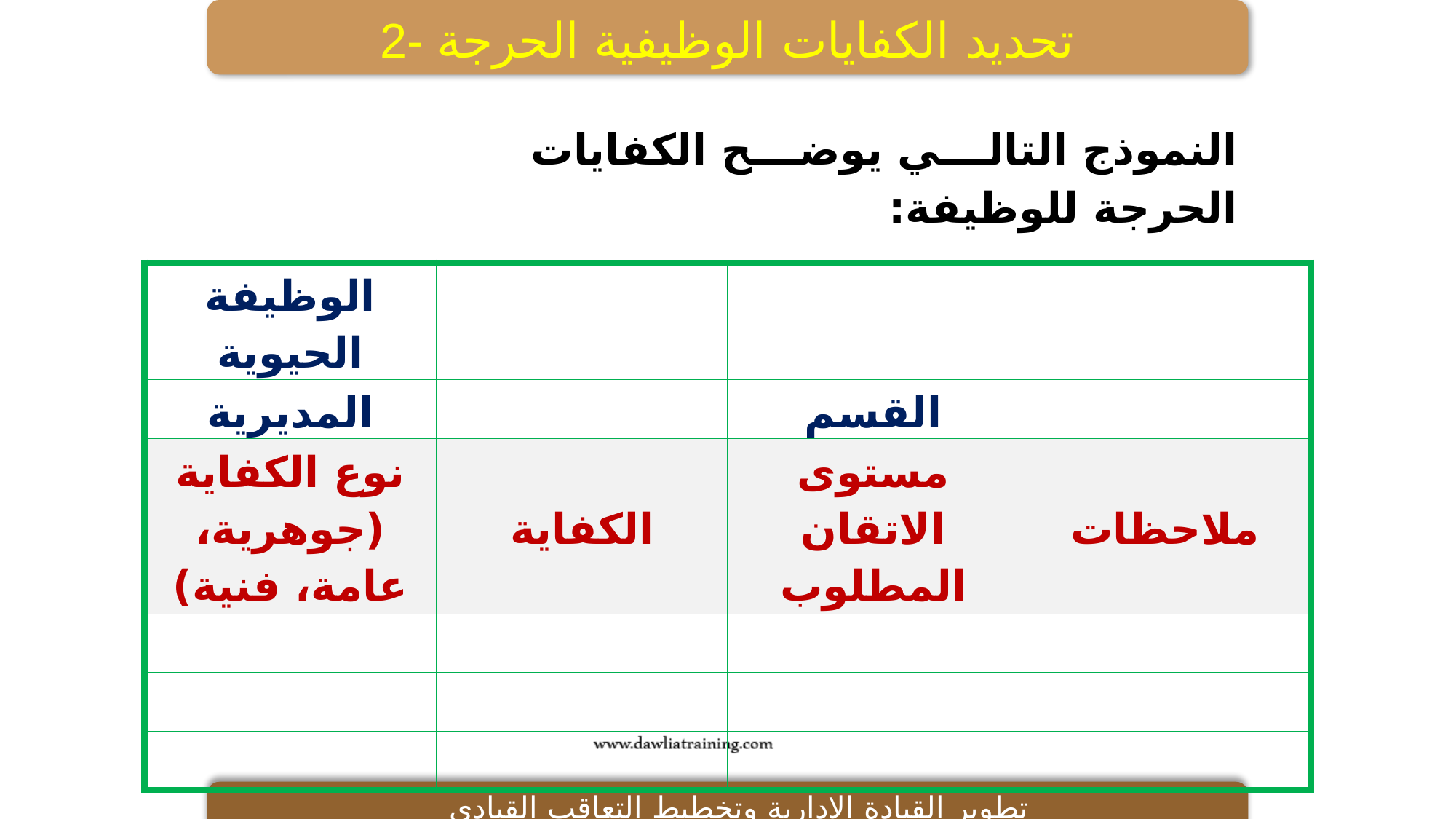

2- تحديد الكفايات الوظيفية الحرجة
النموذج التالي يوضح الكفايات الحرجة للوظيفة:
| الوظيفة الحيوية |  |  |  |
| --- | --- | --- | --- |
| المديرية |  | القسم |  |
| نوع الكفاية (جوهرية، عامة، فنية) | الكفاية | مستوى الاتقان المطلوب | ملاحظات |
|  |  |  |  |
|  |  |  |  |
|  |  |  |  |

تطوير القيادة الإدارية وتخطيط التعاقب القيادي